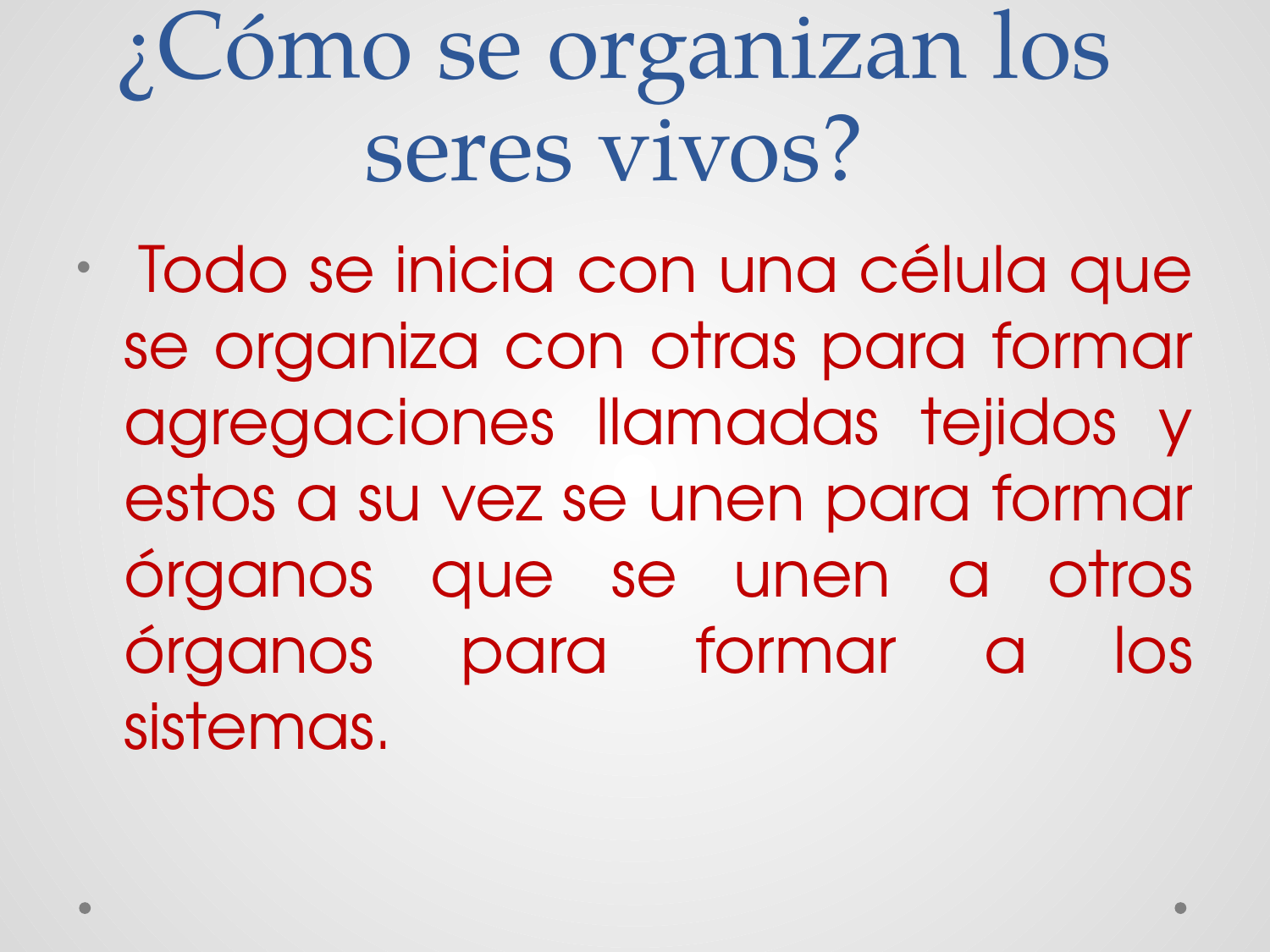

# ¿Cómo se organizan los seres vivos?
 Todo se inicia con una célula que se organiza con otras para formar agregaciones llamadas tejidos y estos a su vez se unen para formar órganos que se unen a otros órganos para formar a los sistemas.